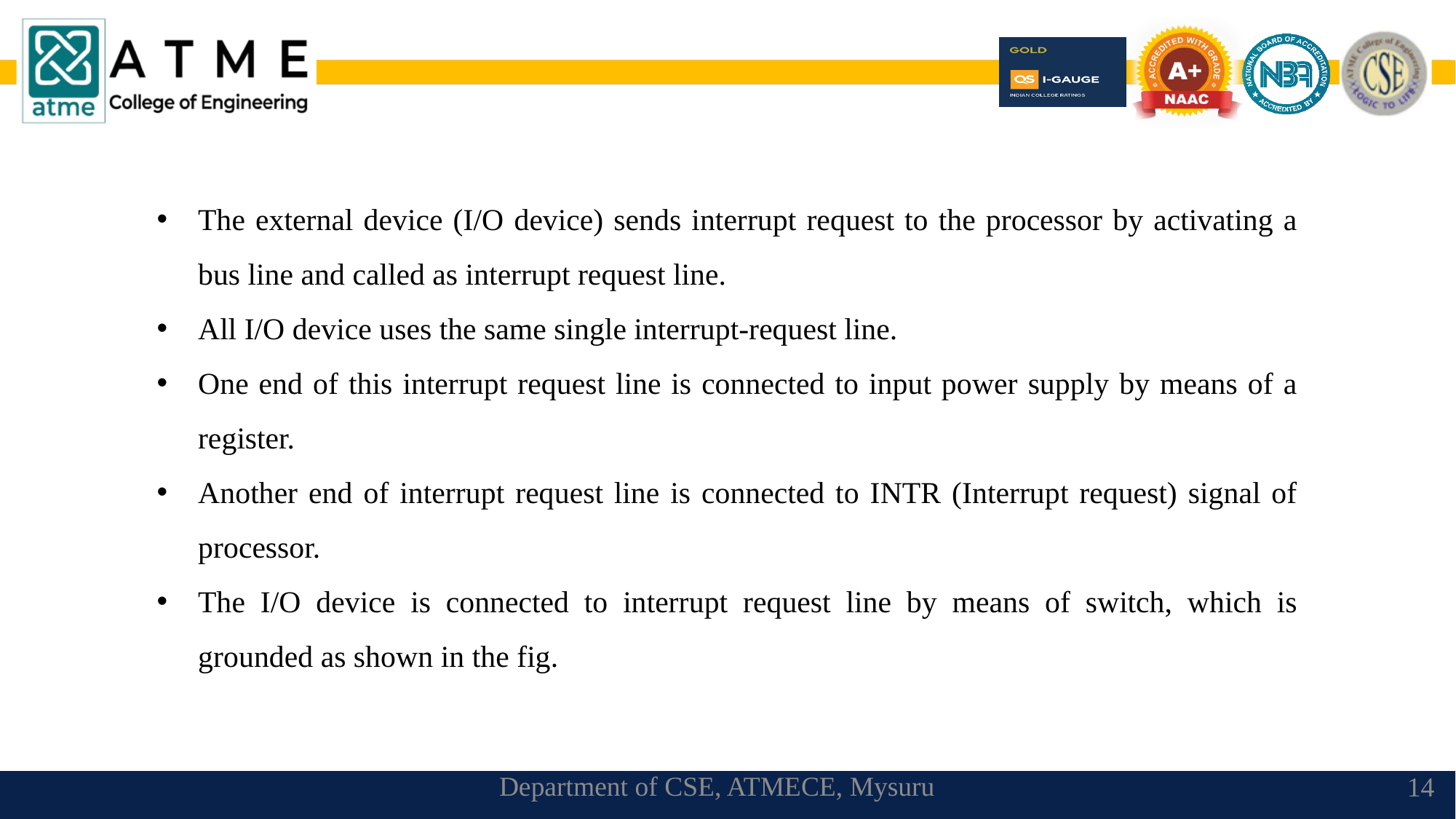

The external device (I/O device) sends interrupt request to the processor by activating a bus line and called as interrupt request line.
All I/O device uses the same single interrupt-request line.
One end of this interrupt request line is connected to input power supply by means of a register.
Another end of interrupt request line is connected to INTR (Interrupt request) signal of processor.
The I/O device is connected to interrupt request line by means of switch, which is grounded as shown in the fig.
Department of CSE, ATMECE, Mysuru
14